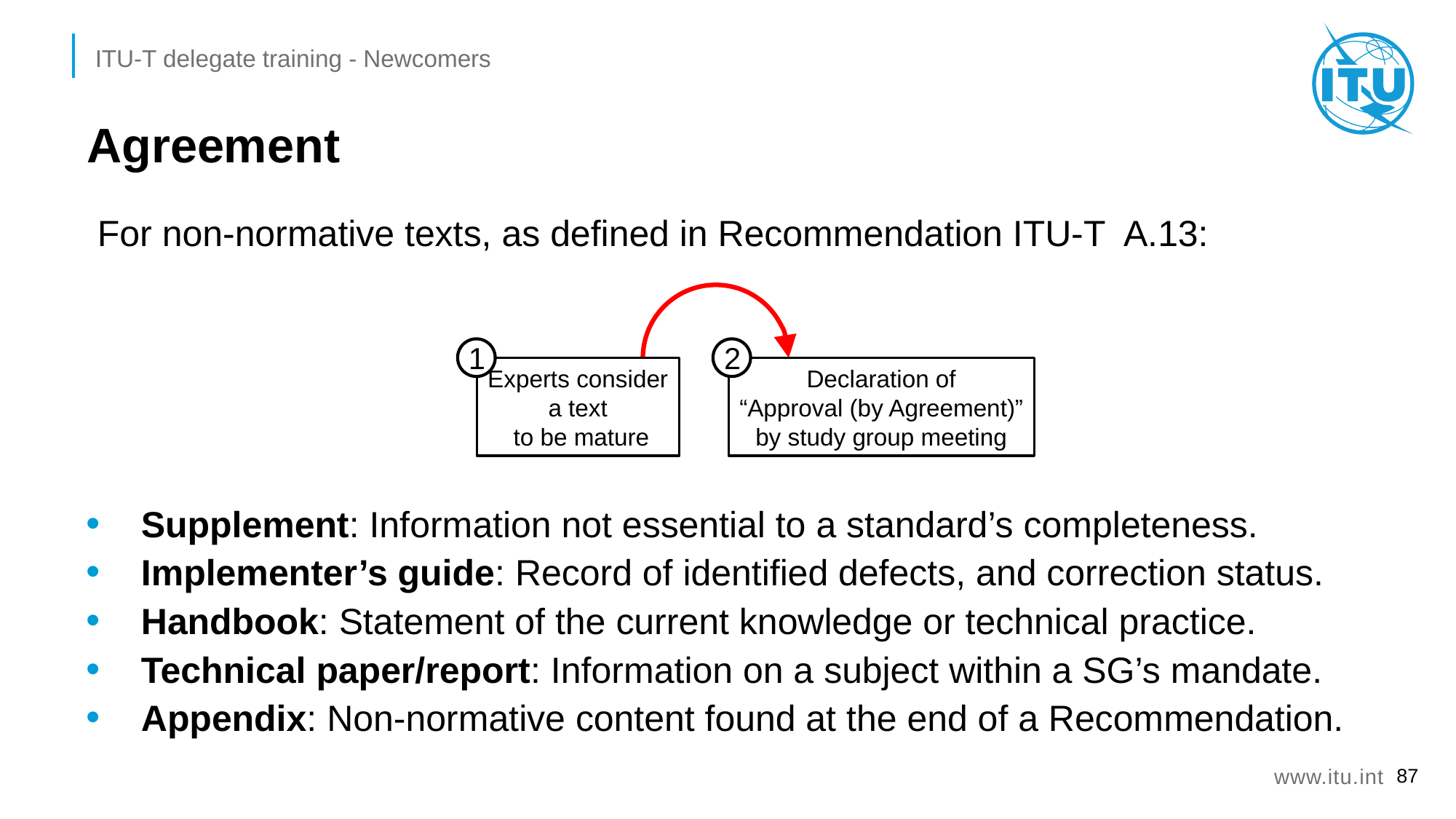

# Agreement
For non-normative texts, as defined in Recommendation ITU-T  A.13:

Supplement: Information not essential to a standard’s completeness.
Implementer’s guide: Record of identified defects, and correction status.
Handbook: Statement of the current knowledge or technical practice.
Technical paper/report: Information on a subject within a SG’s mandate.
Appendix: Non-normative content found at the end of a Recommendation.

2

Declaration of
“Approval (by Agreement)”
by study group meeting
1

Experts consider
a text
 to be mature